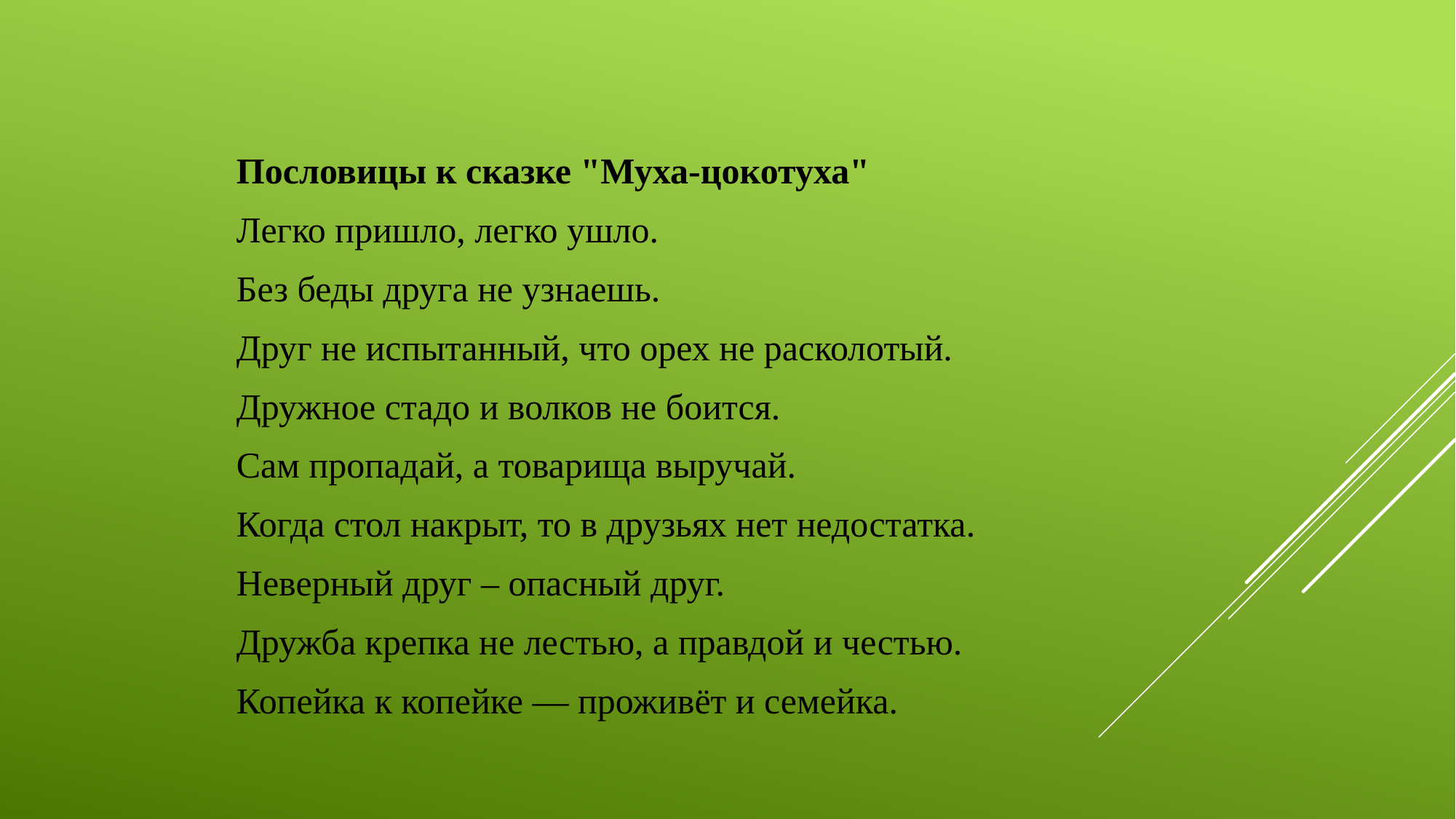

Пословицы к сказке "Муха-цокотуха"
Легко пришло, легко ушло.
Без беды друга не узнаешь.
Друг не испытанный, что орех не расколотый.
Дружное стадо и волков не боится.
Сам пропадай, а товарища выручай.
Когда стол накрыт, то в друзьях нет недостатка.
Неверный друг – опасный друг.
Дружба крепка не лестью, а правдой и честью.
Копейка к копейке — проживёт и семейка.